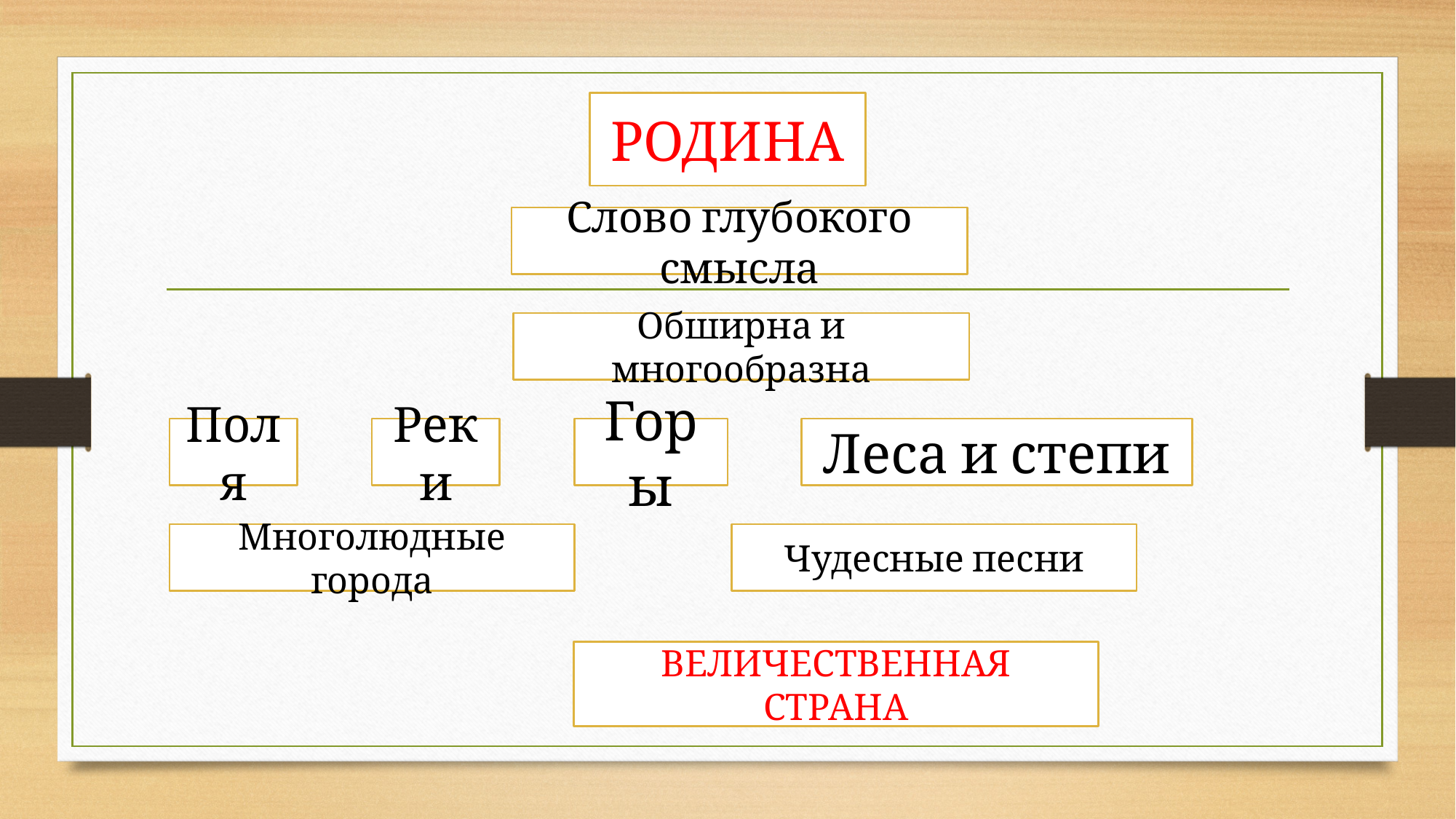

РОДИНА
Слово глубокого смысла
Обширна и многообразна
Поля
Реки
Горы
Леса и степи
Многолюдные города
Чудесные песни
ВЕЛИЧЕСТВЕННАЯ СТРАНА